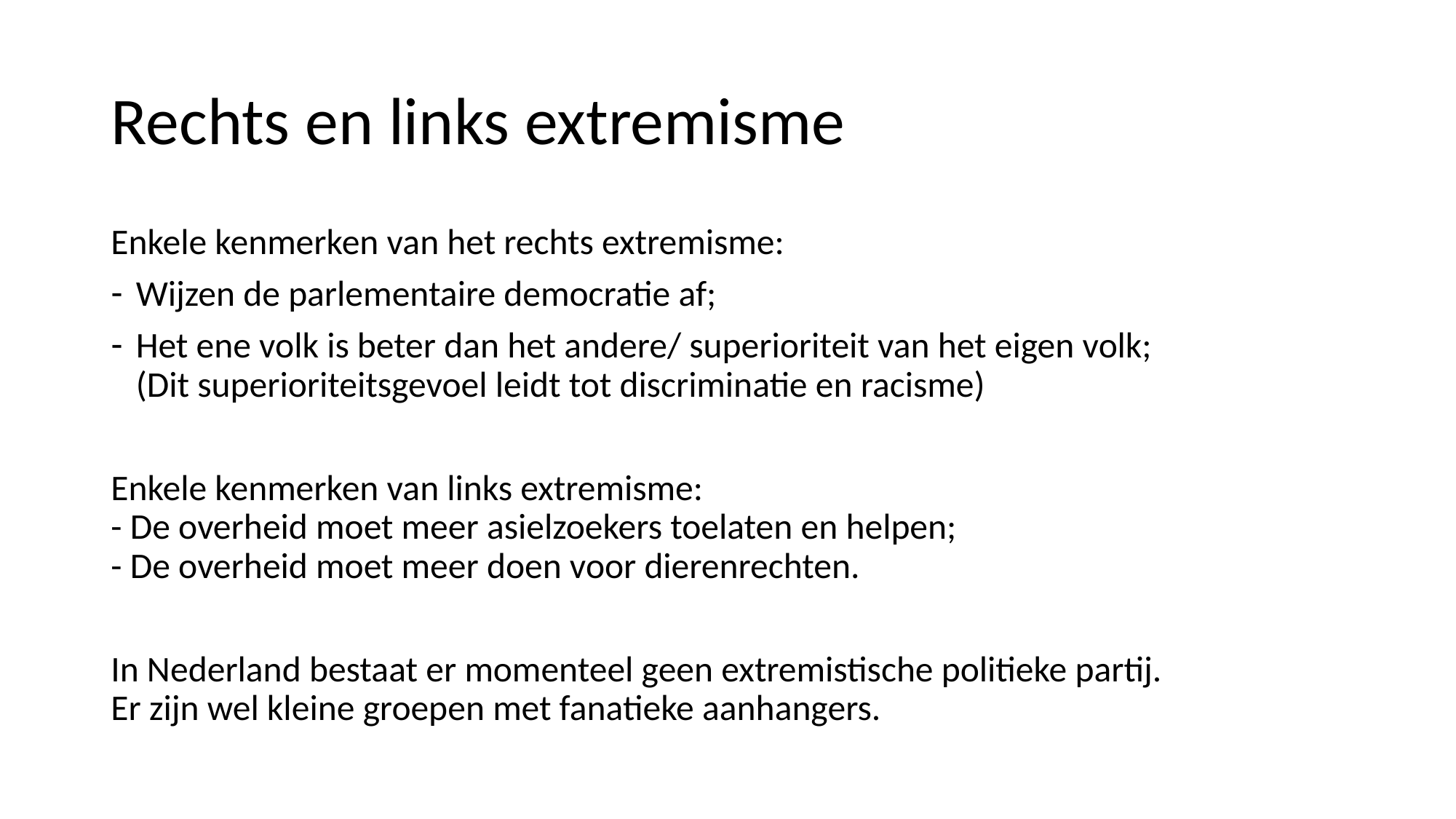

# Rechts en links extremisme
Enkele kenmerken van het rechts extremisme:
Wijzen de parlementaire democratie af;
Het ene volk is beter dan het andere/ superioriteit van het eigen volk;
(Dit superioriteitsgevoel leidt tot discriminatie en racisme)

Enkele kenmerken van links extremisme:
- De overheid moet meer asielzoekers toelaten en helpen;
- De overheid moet meer doen voor dierenrechten.

In Nederland bestaat er momenteel geen extremistische politieke partij.
Er zijn wel kleine groepen met fanatieke aanhangers.